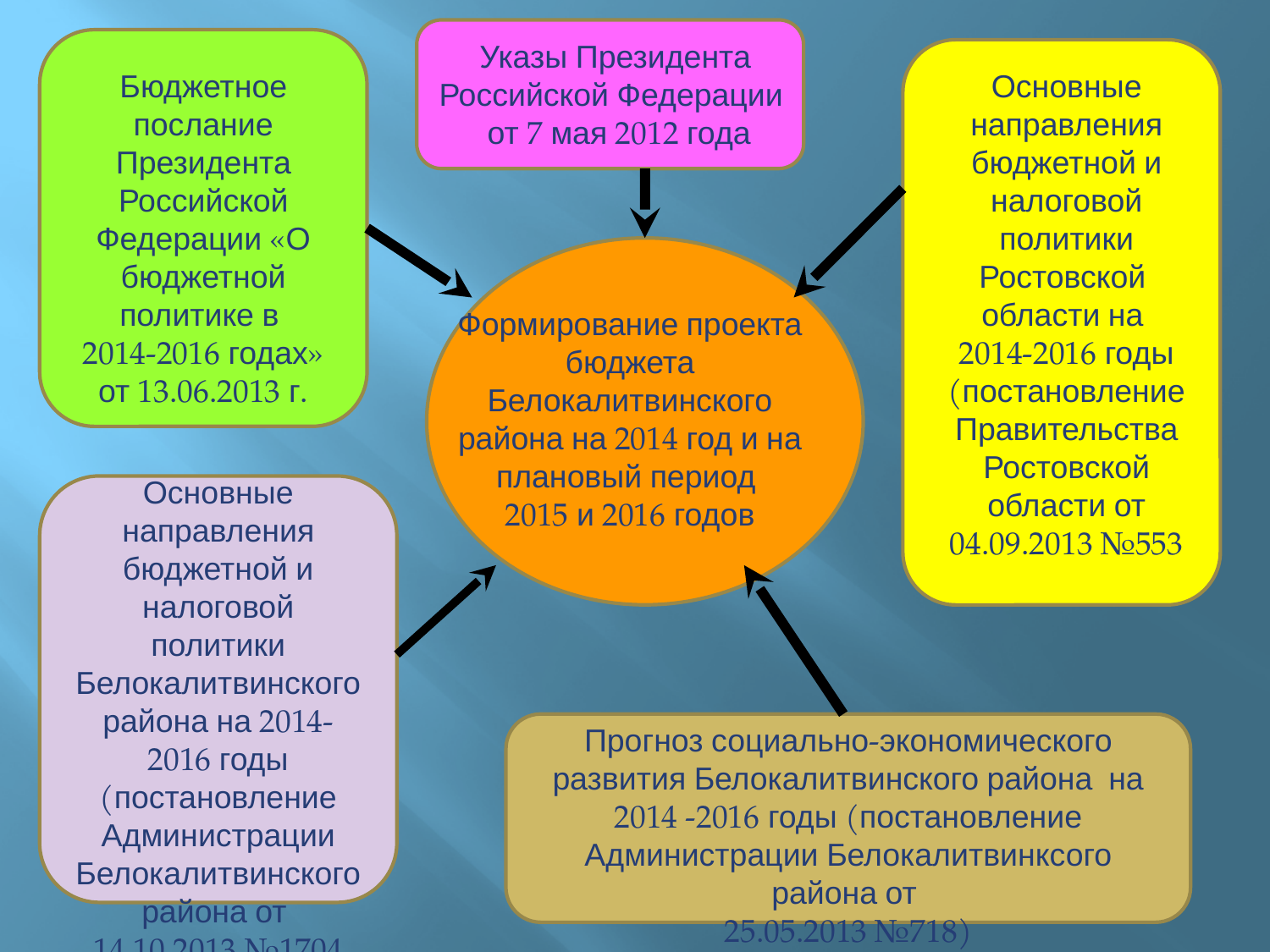

Указы Президента Российской Федерации
 от 7 мая 2012 года

Бюджетное послание Президента Российской Федерации «О бюджетной политике в
2014-2016 годах» от 13.06.2013 г.
Основные направления бюджетной и налоговой политики Ростовской  области на
2014-2016 годы (постановление Правительства Ростовской области от 04.09.2013 №553

Формирование проекта бюджета Белокалитвинского района на 2014 год и на плановый период
2015 и 2016 годов
Основные направления бюджетной и налоговой политики Белокалитвинского района на 2014-2016 годы (постановление Администрации Белокалитвинского района от
14.10.2013 №1704

Прогноз социально-экономического развития Белокалитвинского района  на 2014 -2016 годы (постановление Администрации Белокалитвинксого района от
25.05.2013 №718)